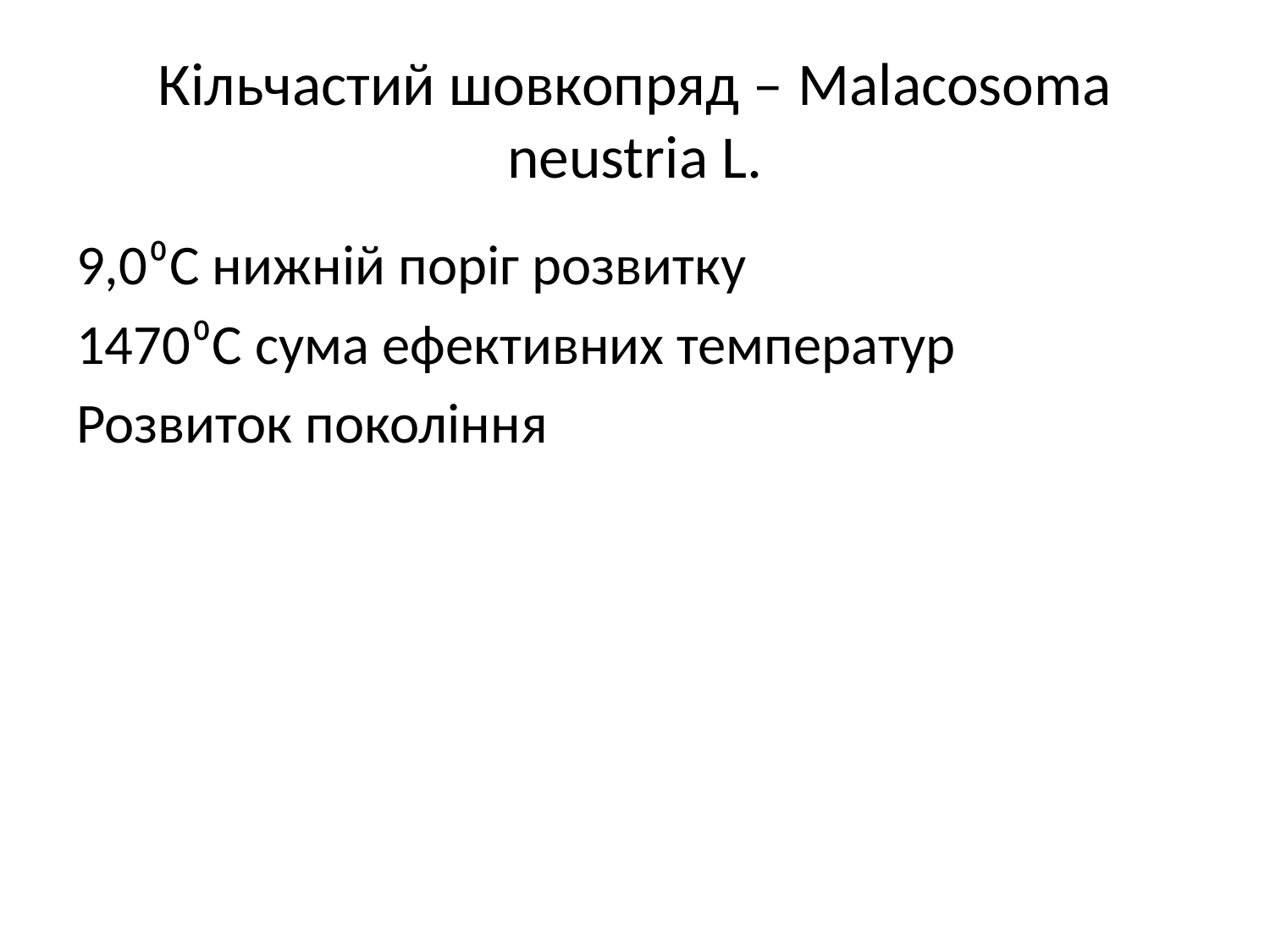

# Кільчастий шовкопряд – Malacosoma neustria L.
9,0⁰С нижній поріг розвитку
1470⁰С сума ефективних температур
Розвиток покоління